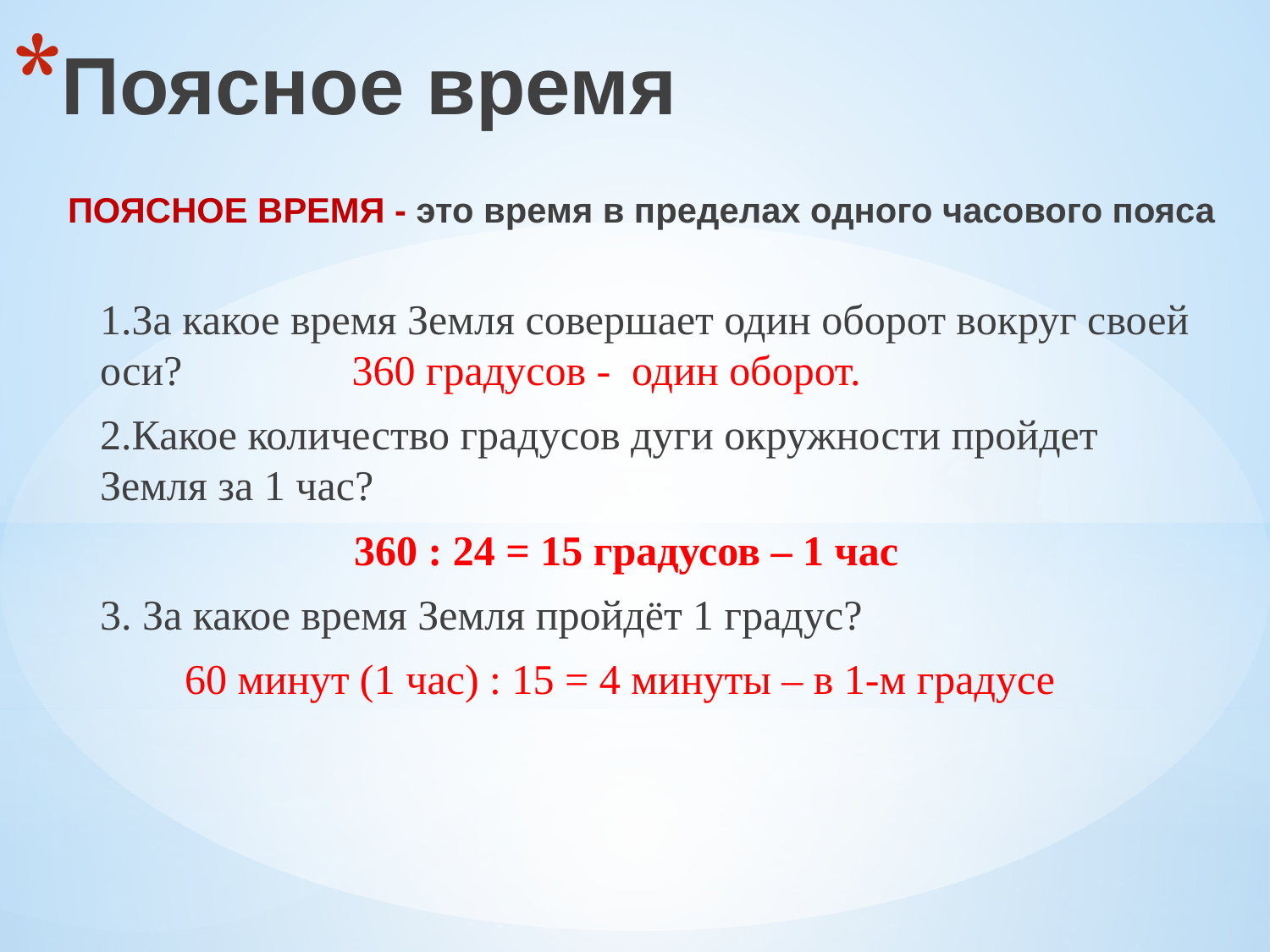

# Поясное время
ПОЯСНОЕ ВРЕМЯ - это время в пределах одного часового пояса
1.За какое время Земля совершает один оборот вокруг своей оси?                360 градусов -  один оборот.
2.Какое количество градусов дуги окружности пройдет Земля за 1 час?
                        360 : 24 = 15 градусов – 1 час
3. За какое время Земля пройдёт 1 градус?
        60 минут (1 час) : 15 = 4 минуты – в 1-м градусе